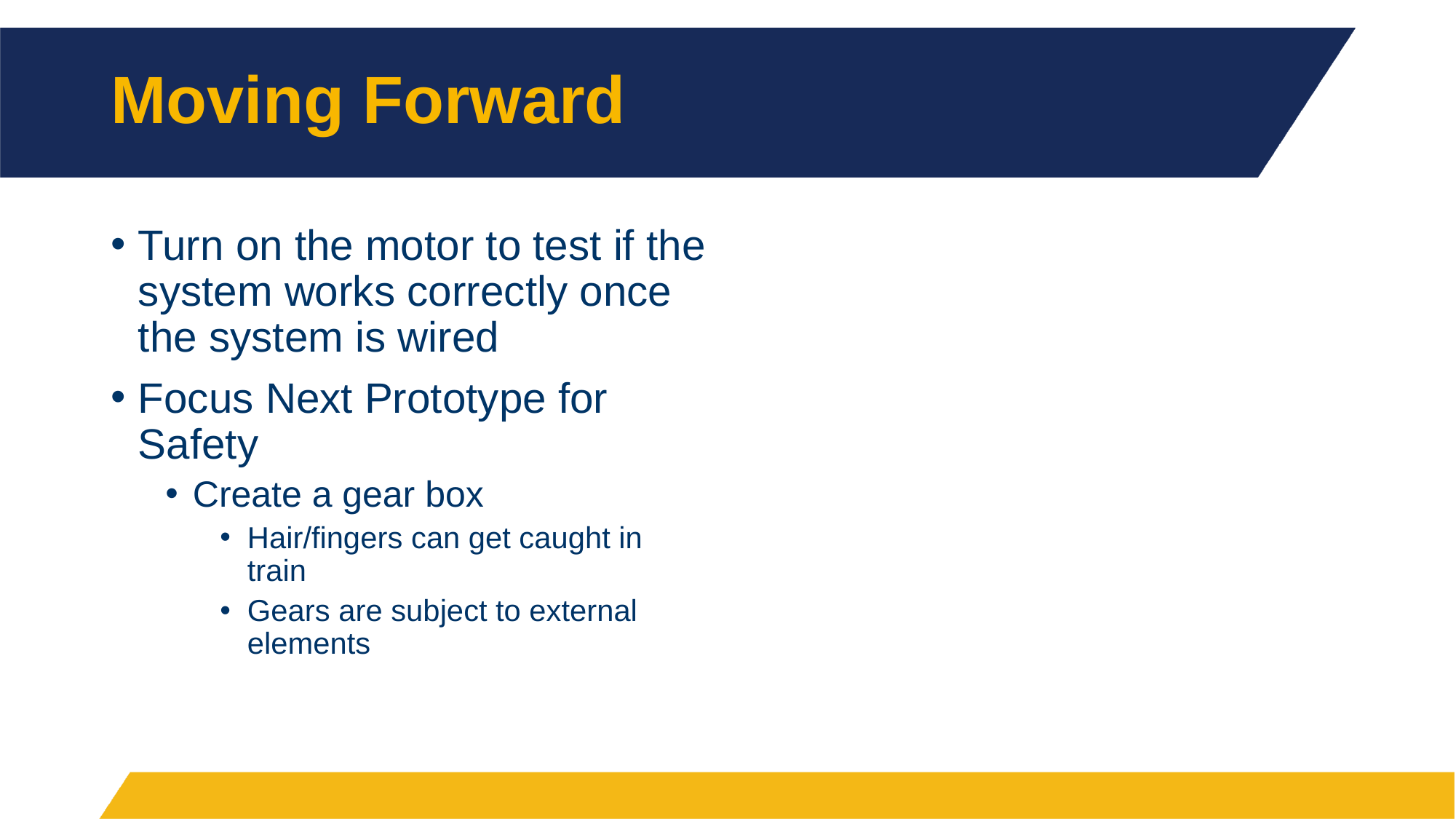

# Moving Forward
Turn on the motor to test if the system works correctly once the system is wired
Focus Next Prototype for Safety
Create a gear box
Hair/fingers can get caught in train
Gears are subject to external elements